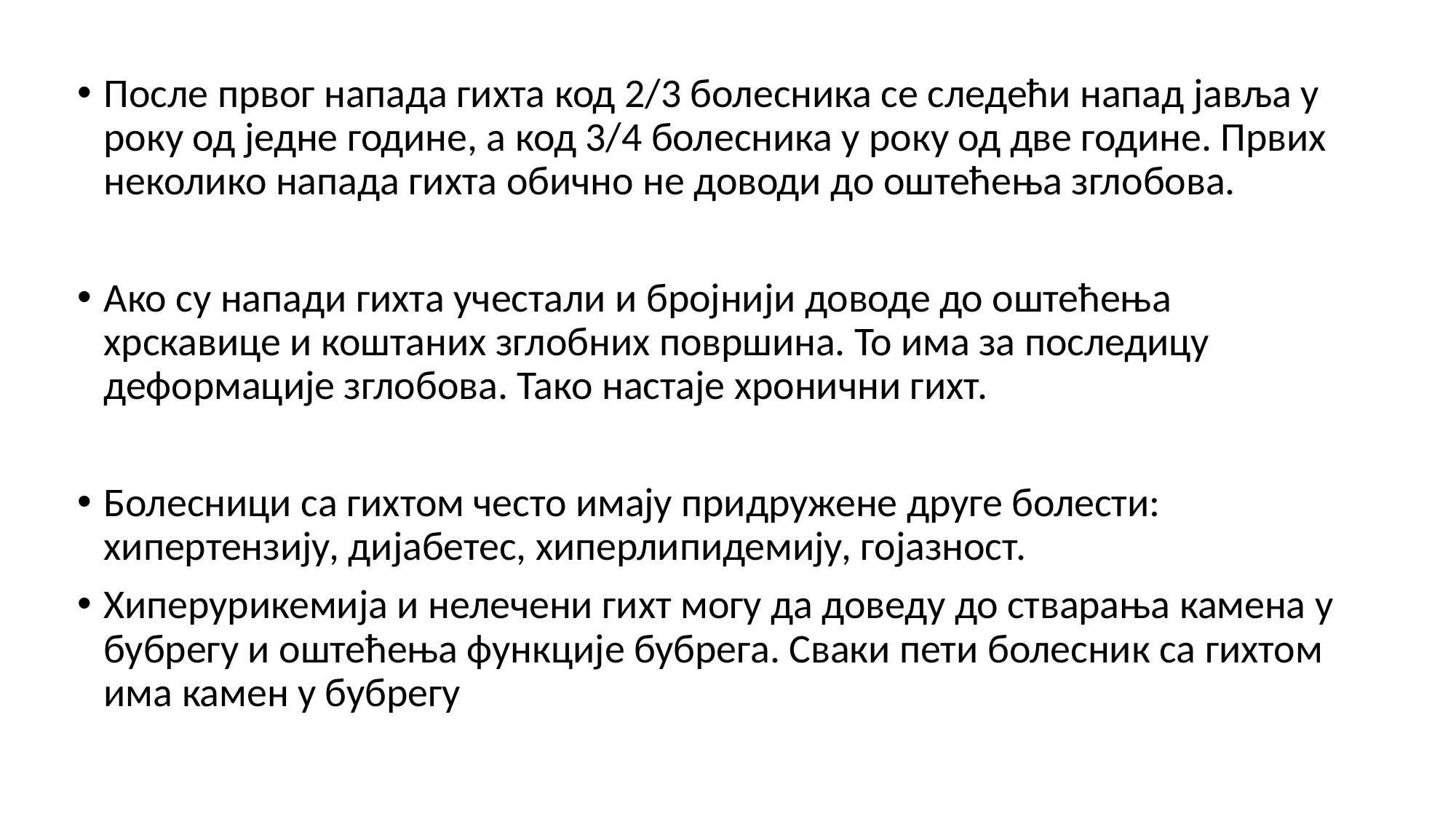

После првог напада гихта код 2/3 болесника се следећи напад јавља у року од једне године, а код 3/4 болесника у року од две године. Првих неколико напада гихта обично не доводи до оштећења зглобова.

Ако су напади гихта учестали и бројнији доводе до оштећења хрскавице и коштаних зглобних површина. То има за последицу деформације зглобова. Тако настаје хронични гихт.

Болесници са гихтом често имају придружене друге болести: хипертензију, дијабетес, хиперлипидемију, гојазност.
Хиперурикемија и нелечени гихт могу да доведу до стварања камена у бубрегу и оштећења функције бубрега. Сваки пети болесник са гихтом има камен у бубрегу